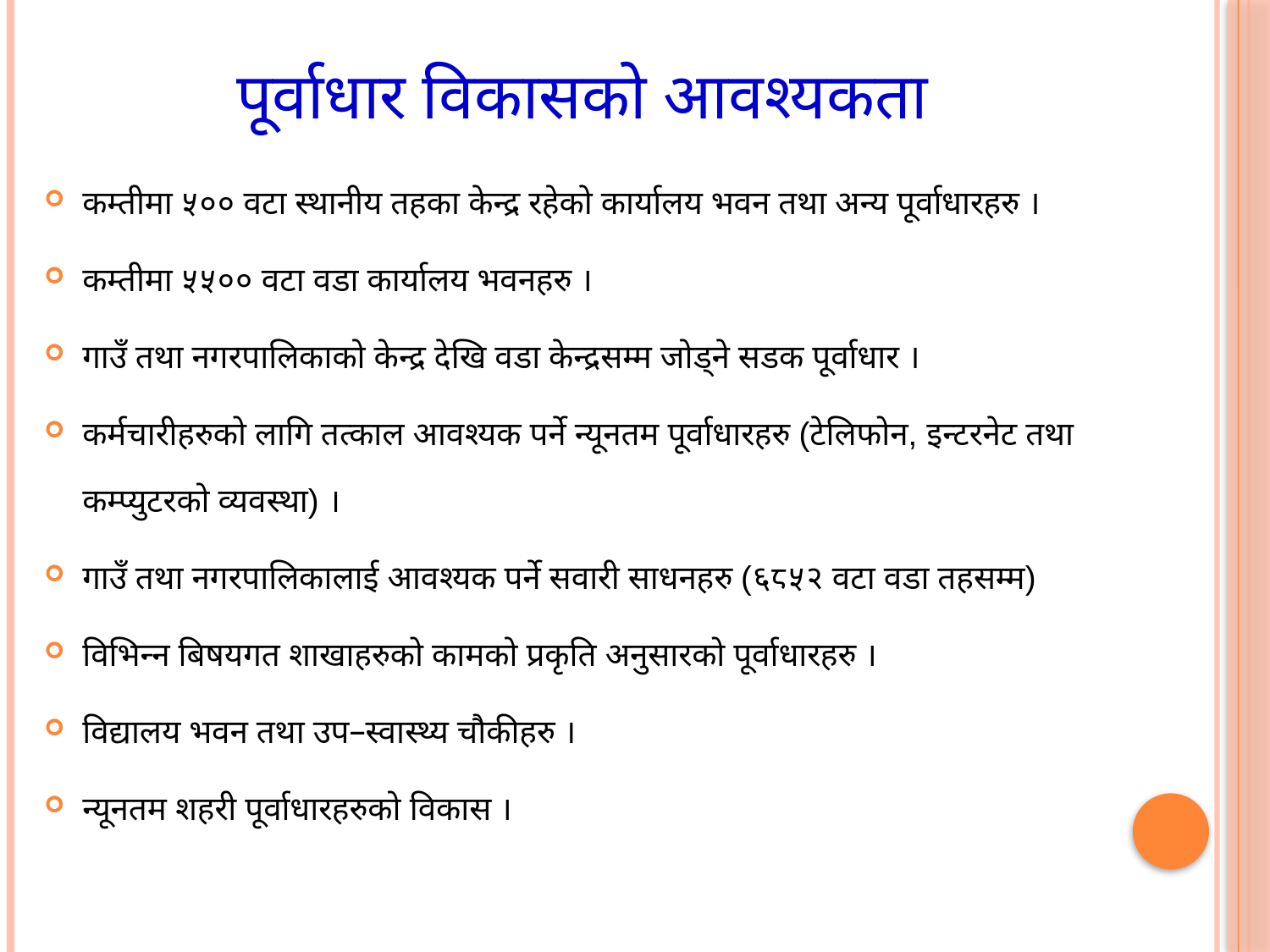

# पूर्वाधार विकासको आवश्यकता
कम्तीमा ५०० वटा स्थानीय तहका केन्द्र रहेको कार्यालय भवन तथा अन्य पूर्वाधारहरु ।
कम्तीमा ५५०० वटा वडा कार्यालय भवनहरु ।
गाउँ तथा नगरपालिकाको केन्द्र देखि वडा केन्द्रसम्म जोड्ने सडक पूर्वाधार ।
कर्मचारीहरुको लागि तत्काल आवश्यक पर्ने न्यूनतम पूर्वाधारहरु (टेलिफोन, इन्टरनेट तथा कम्प्युटरको व्यवस्था) ।
गाउँ तथा नगरपालिकालाई आवश्यक पर्ने सवारी साधनहरु (६८५२ वटा वडा तहसम्म)
विभिन्न बिषयगत शाखाहरुको कामको प्रकृति अनुसारको पूर्वाधारहरु ।
विद्यालय भवन तथा उप–स्वास्थ्य चौकीहरु ।
न्यूनतम शहरी पूर्वाधारहरुको विकास ।